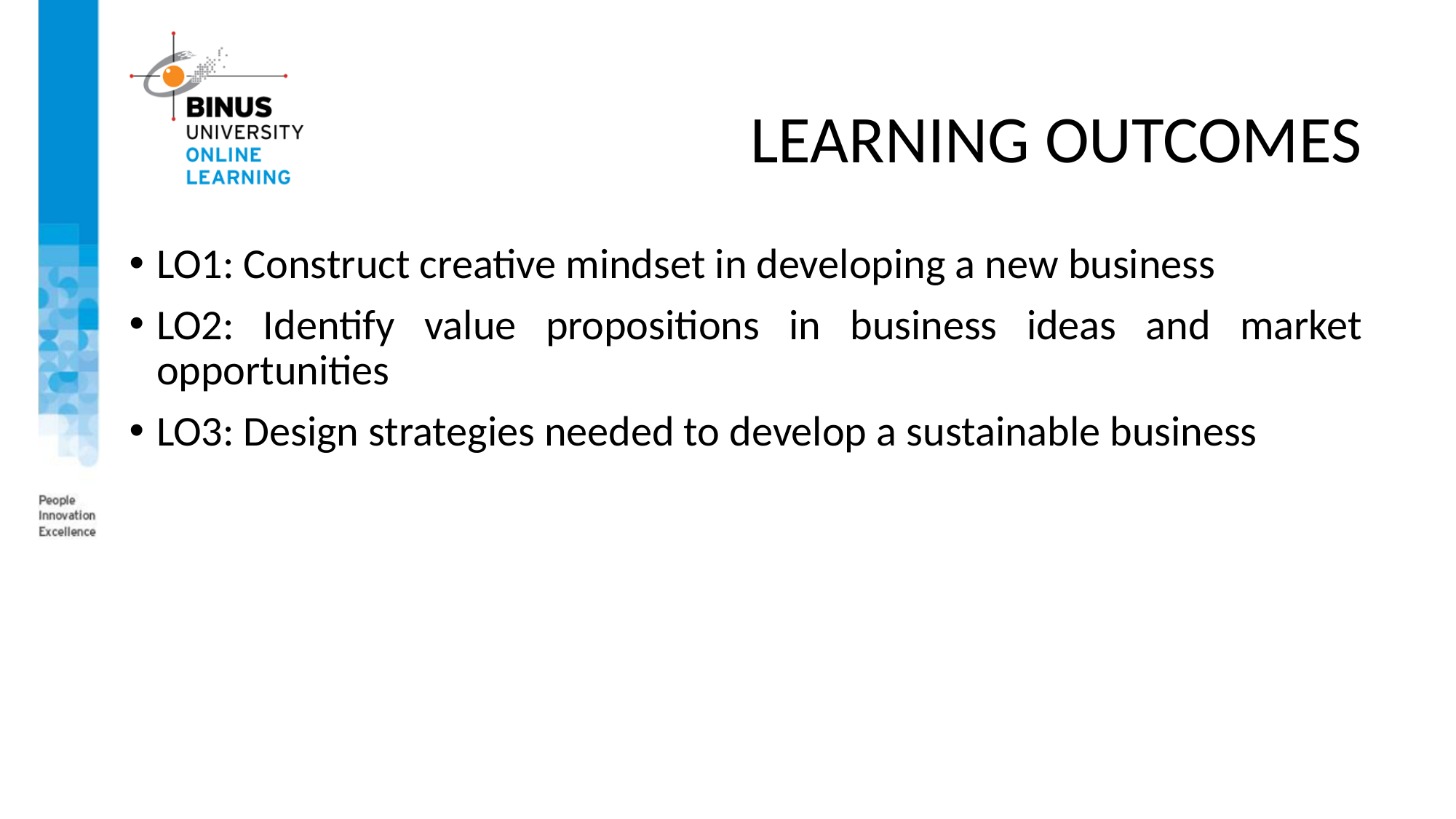

LEARNING OUTCOMES
LO1: Construct creative mindset in developing a new business
LO2: Identify value propositions in business ideas and market opportunities
LO3: Design strategies needed to develop a sustainable business